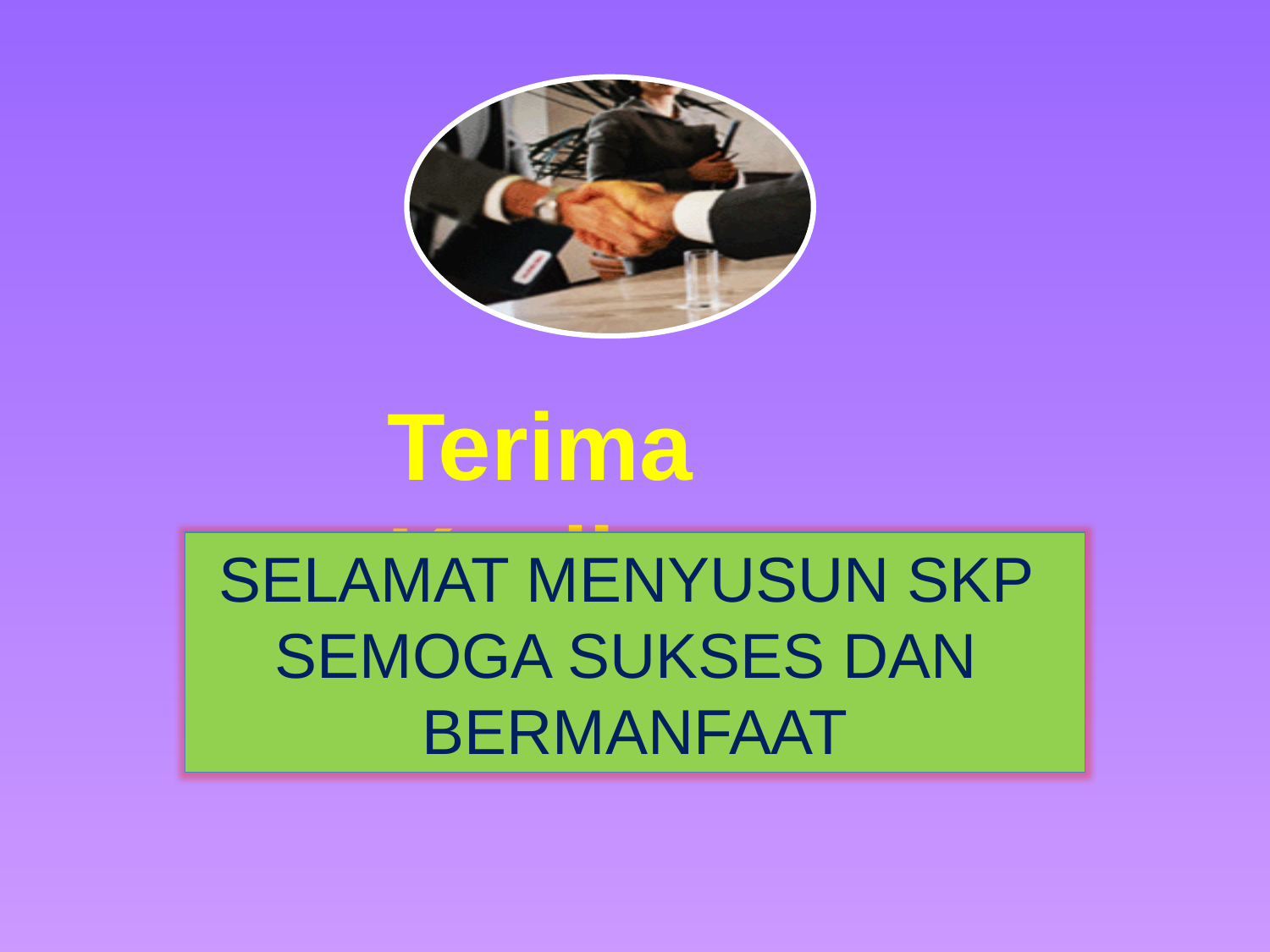

Terima Kasih
SELAMAT MENYUSUN SKP
SEMOGA SUKSES DAN
BERMANFAAT